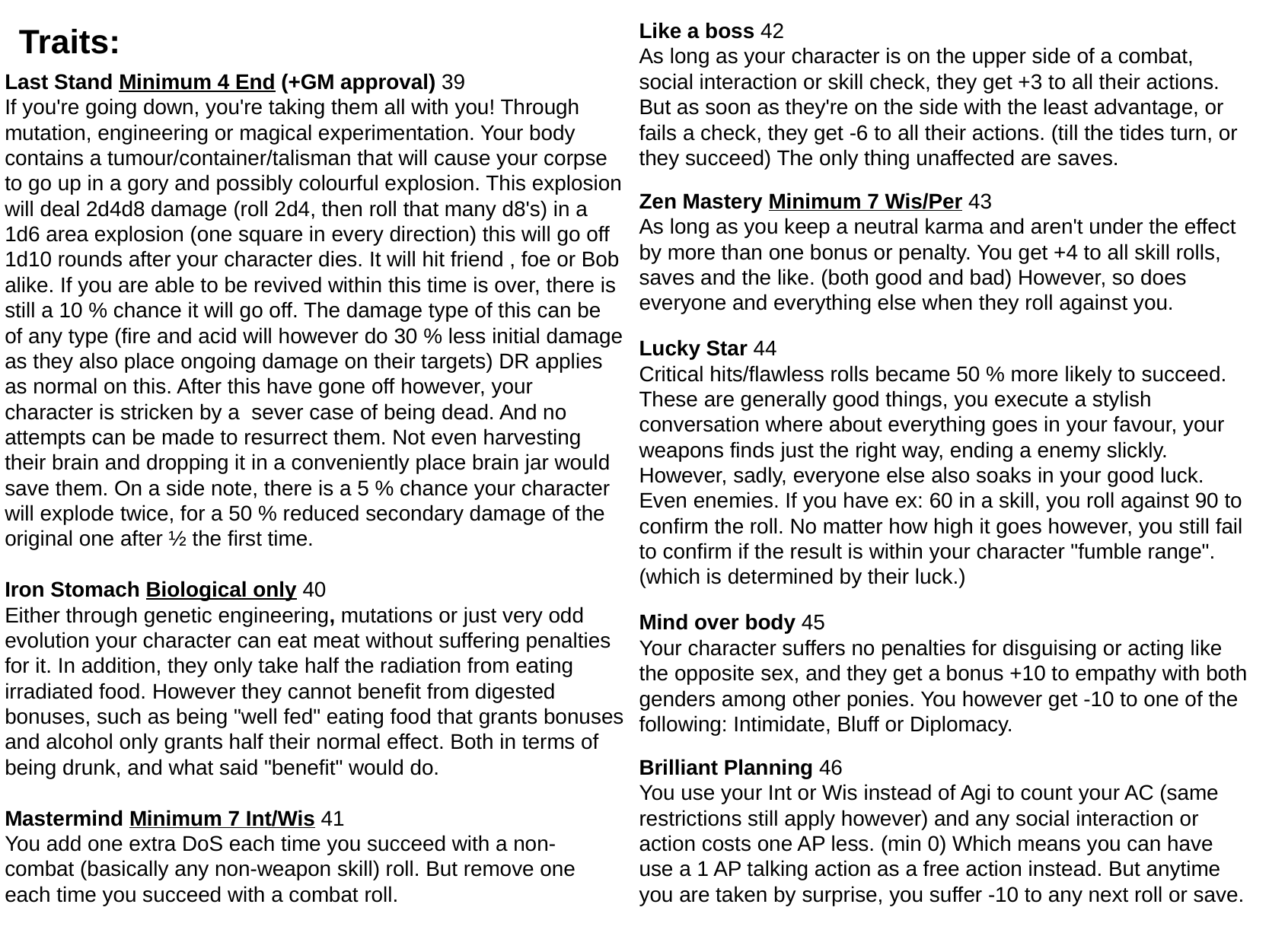

Like a boss 42
As long as your character is on the upper side of a combat, social interaction or skill check, they get +3 to all their actions. But as soon as they're on the side with the least advantage, or fails a check, they get -6 to all their actions. (till the tides turn, or they succeed) The only thing unaffected are saves.

Zen Mastery Minimum 7 Wis/Per 43
As long as you keep a neutral karma and aren't under the effect by more than one bonus or penalty. You get +4 to all skill rolls, saves and the like. (both good and bad) However, so does everyone and everything else when they roll against you.

Lucky Star 44
Critical hits/flawless rolls became 50 % more likely to succeed. These are generally good things, you execute a stylish conversation where about everything goes in your favour, your weapons finds just the right way, ending a enemy slickly. However, sadly, everyone else also soaks in your good luck. Even enemies. If you have ex: 60 in a skill, you roll against 90 to confirm the roll. No matter how high it goes however, you still fail to confirm if the result is within your character "fumble range". (which is determined by their luck.)

Mind over body 45
Your character suffers no penalties for disguising or acting like the opposite sex, and they get a bonus +10 to empathy with both genders among other ponies. You however get -10 to one of the following: Intimidate, Bluff or Diplomacy.

Brilliant Planning 46
You use your Int or Wis instead of Agi to count your AC (same restrictions still apply however) and any social interaction or action costs one AP less. (min 0) Which means you can have use a 1 AP talking action as a free action instead. But anytime you are taken by surprise, you suffer -10 to any next roll or save.
Traits:
Last Stand Minimum 4 End (+GM approval) 39
If you're going down, you're taking them all with you! Through mutation, engineering or magical experimentation. Your body contains a tumour/container/talisman that will cause your corpse to go up in a gory and possibly colourful explosion. This explosion will deal 2d4d8 damage (roll 2d4, then roll that many d8's) in a 1d6 area explosion (one square in every direction) this will go off 1d10 rounds after your character dies. It will hit friend , foe or Bob alike. If you are able to be revived within this time is over, there is still a 10 % chance it will go off. The damage type of this can be of any type (fire and acid will however do 30 % less initial damage as they also place ongoing damage on their targets) DR applies as normal on this. After this have gone off however, your character is stricken by a  sever case of being dead. And no attempts can be made to resurrect them. Not even harvesting their brain and dropping it in a conveniently place brain jar would save them. On a side note, there is a 5 % chance your character will explode twice, for a 50 % reduced secondary damage of the original one after ½ the first time.

Iron Stomach Biological only 40
Either through genetic engineering, mutations or just very odd evolution your character can eat meat without suffering penalties for it. In addition, they only take half the radiation from eating irradiated food. However they cannot benefit from digested bonuses, such as being "well fed" eating food that grants bonuses and alcohol only grants half their normal effect. Both in terms of being drunk, and what said "benefit" would do.

Mastermind Minimum 7 Int/Wis 41
You add one extra DoS each time you succeed with a non-combat (basically any non-weapon skill) roll. But remove one each time you succeed with a combat roll.